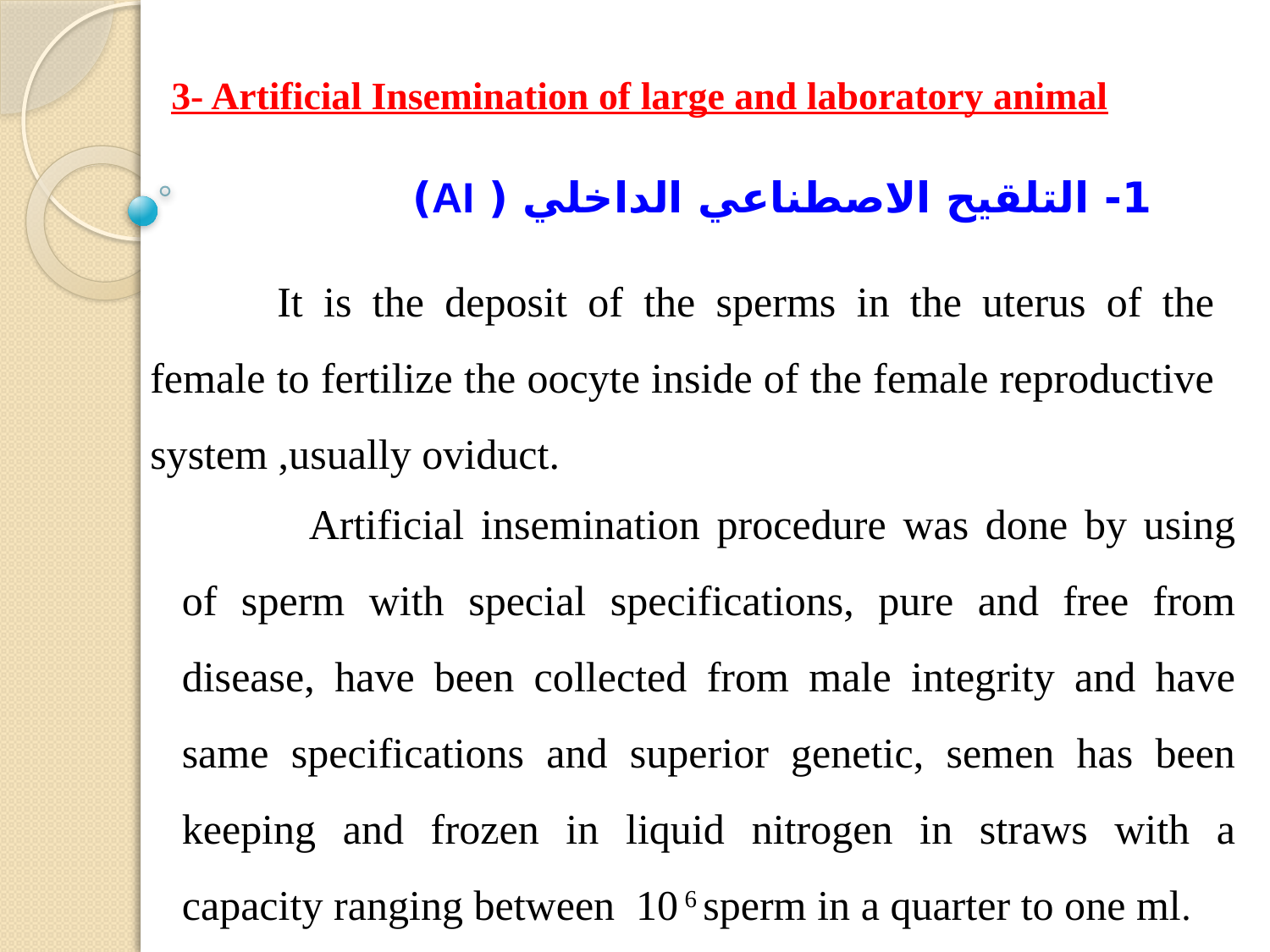

3- Artificial Insemination of large and laboratory animal
1- التلقيح الاصطناعي الداخلي ( AI)
	It is the deposit of the sperms in the uterus of the female to fertilize the oocyte inside of the female reproductive system ,usually oviduct.
	Artificial insemination procedure was done by using of sperm with special specifications, pure and free from disease, have been collected from male integrity and have same specifications and superior genetic, semen has been keeping and frozen in liquid nitrogen in straws with a capacity ranging between  10 6 sperm in a quarter to one ml.